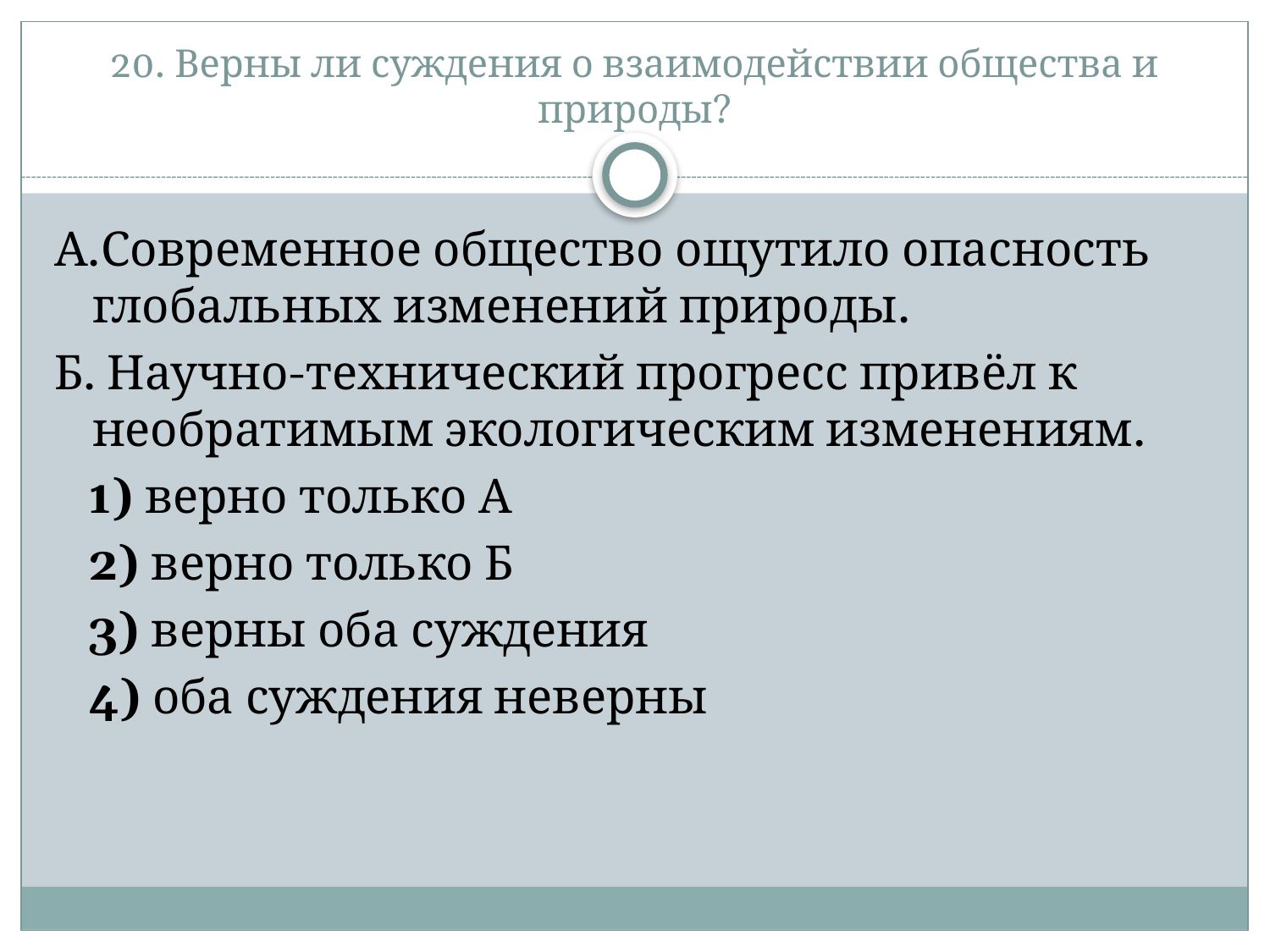

# 20. Верны ли суждения о взаимодействии общества и природы?
А.Современное общество ощутило опасность глобальных изменений природы.
Б. Научно-технический прогресс привёл к необратимым экологическим изменениям.
   1) верно только А
   2) верно только Б
   3) верны оба суждения
   4) оба суждения неверны